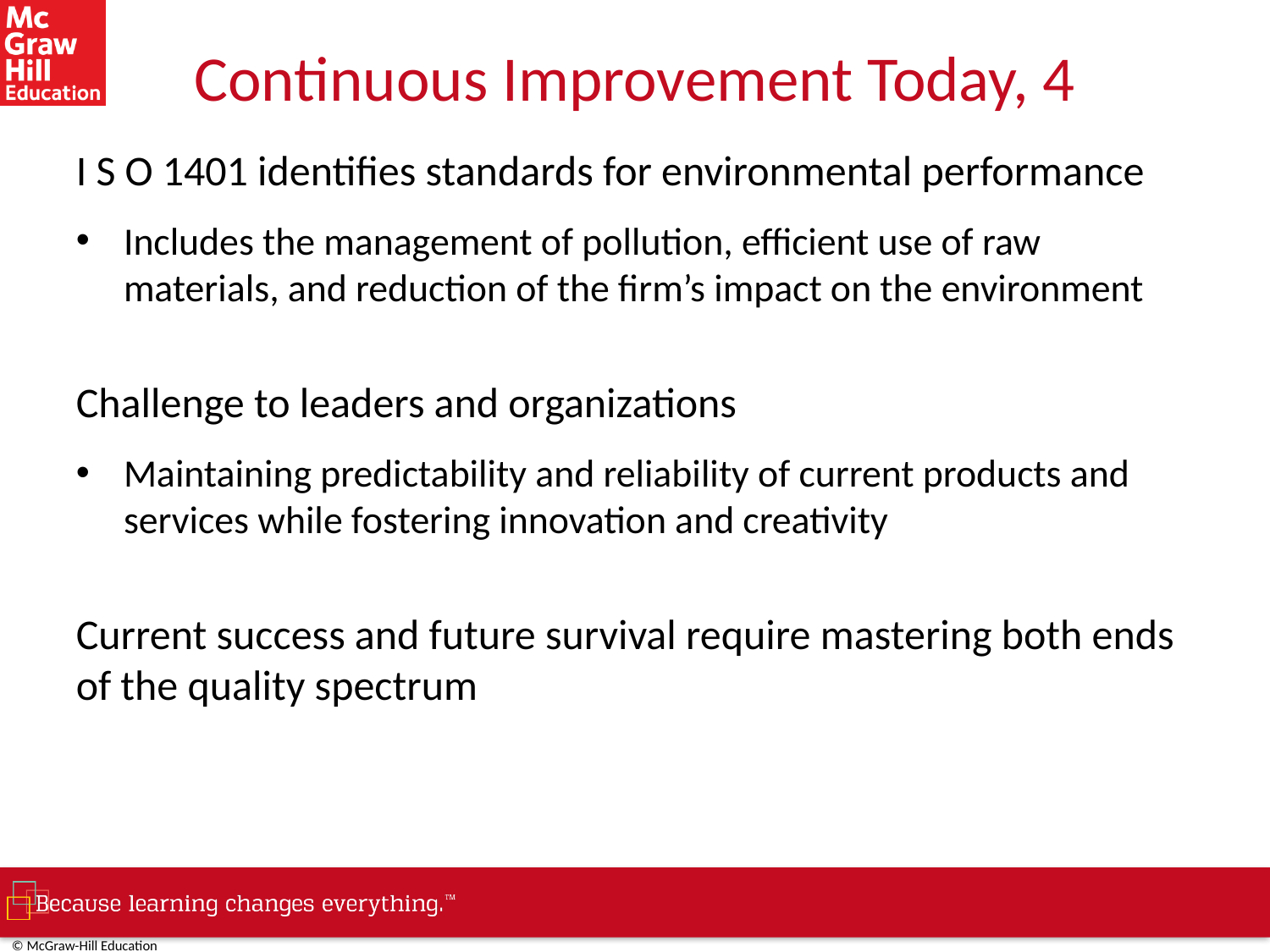

# Continuous Improvement Today, 4
I S O 1401 identifies standards for environmental performance
Includes the management of pollution, efficient use of raw materials, and reduction of the firm’s impact on the environment

Challenge to leaders and organizations
Maintaining predictability and reliability of current products and services while fostering innovation and creativity

Current success and future survival require mastering both ends of the quality spectrum